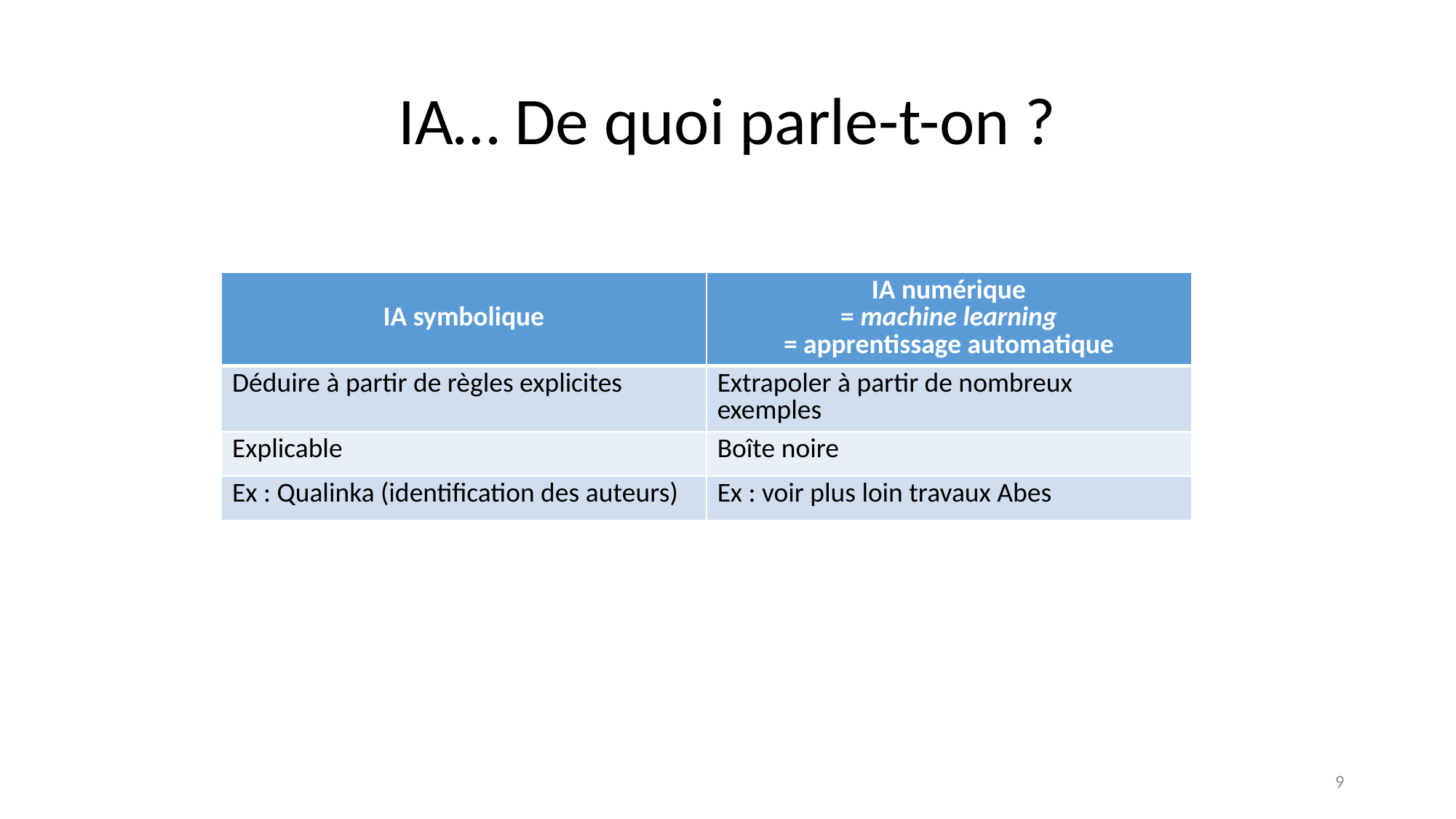

# IA… De quoi parle-t-on ?
| IA symbolique | IA numérique = machine learning = apprentissage automatique |
| --- | --- |
| Déduire à partir de règles explicites | Extrapoler à partir de nombreux exemples |
| Explicable | Boîte noire |
| Ex : Qualinka (identification des auteurs) | Ex : voir plus loin travaux Abes |
9